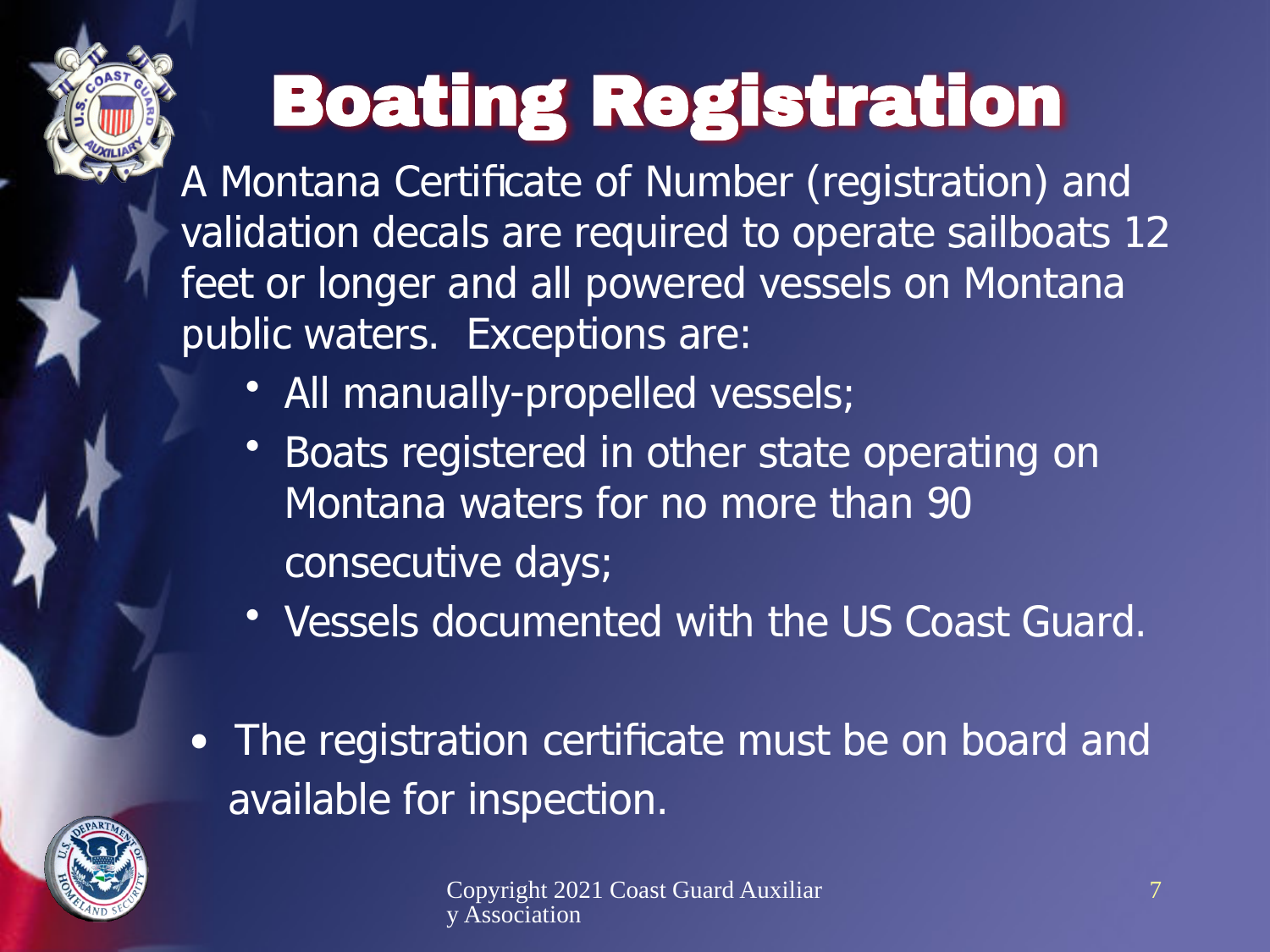

# Boating Registration
A Montana Certificate of Number (registration) and validation decals are required to operate sailboats 12 feet or longer and all powered vessels on Montana public waters.  Exceptions are:
All manually-propelled vessels;
Boats registered in other state operating on Montana waters for no more than 90
   consecutive days;
Vessels documented with the US Coast Guard.

•  The registration certificate must be on board and
   available for inspection.
Copyright 2021 Coast Guard Auxiliary Association
7